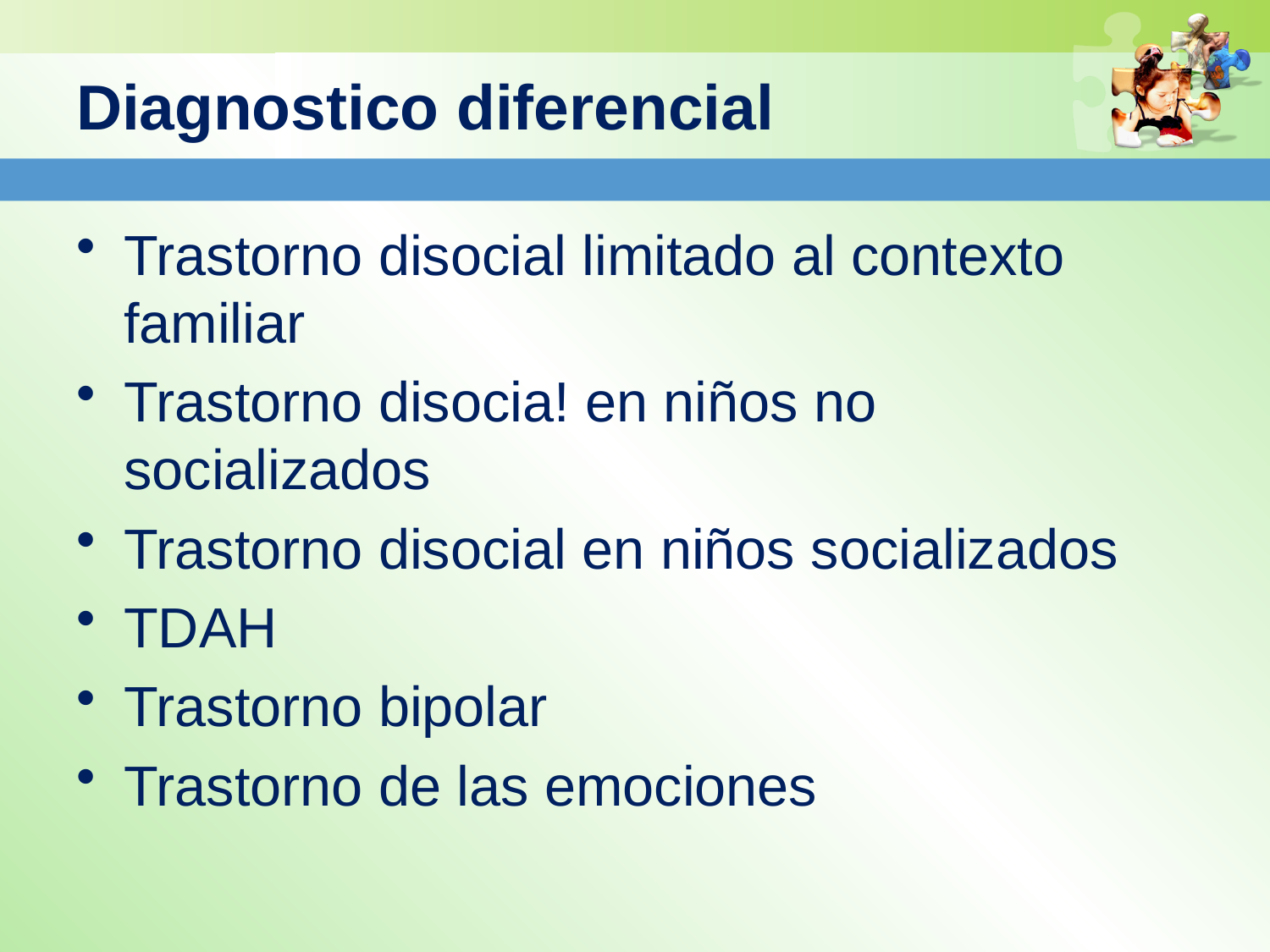

# Diagnostico diferencial
Trastorno disocial limitado al contexto familiar
Trastorno disocia! en niños no socializados
Trastorno disocial en niños socializados
TDAH
Trastorno bipolar
Trastorno de las emociones